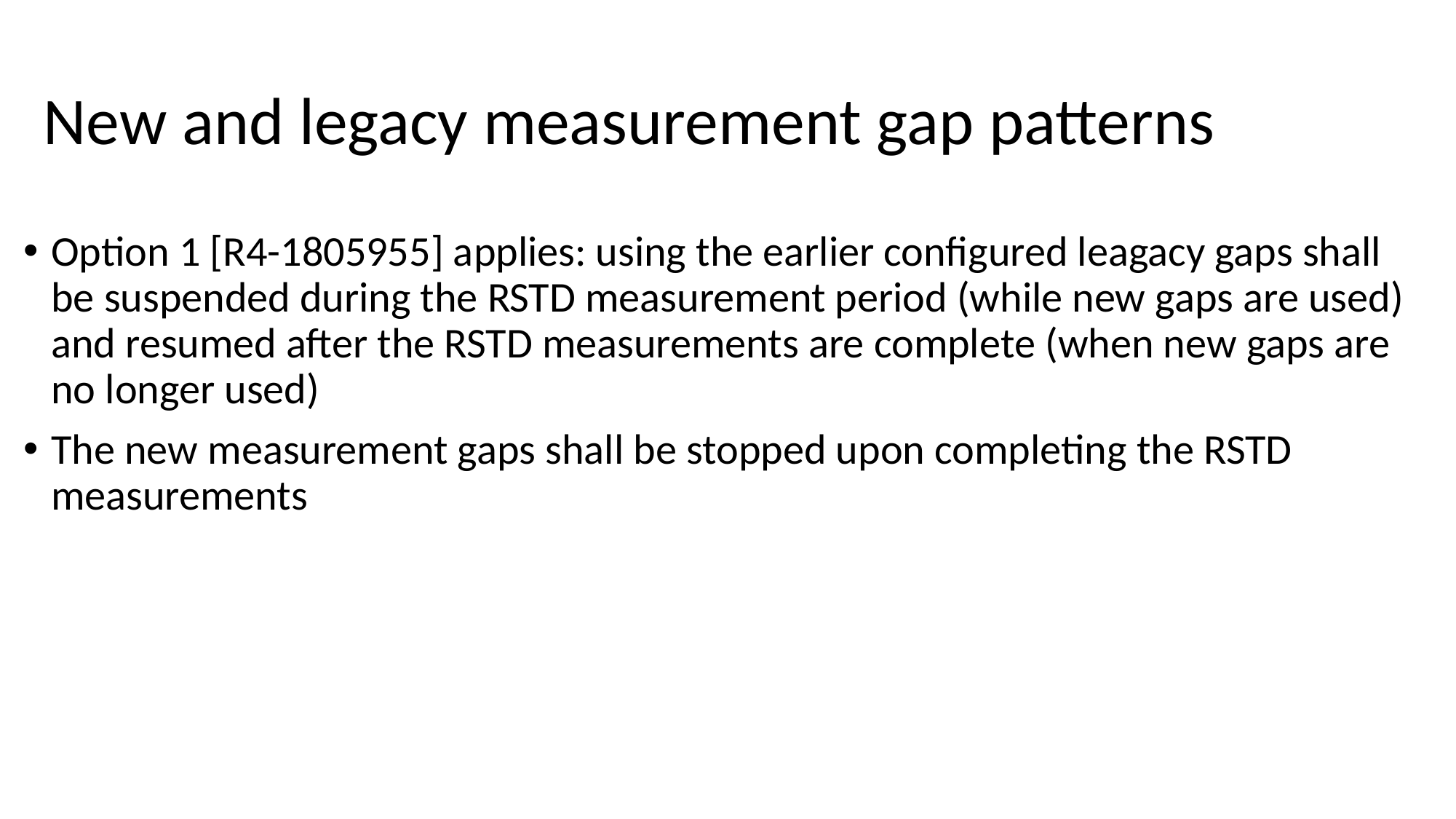

# New and legacy measurement gap patterns
Option 1 [R4-1805955] applies: using the earlier configured leagacy gaps shall be suspended during the RSTD measurement period (while new gaps are used) and resumed after the RSTD measurements are complete (when new gaps are no longer used)
The new measurement gaps shall be stopped upon completing the RSTD measurements